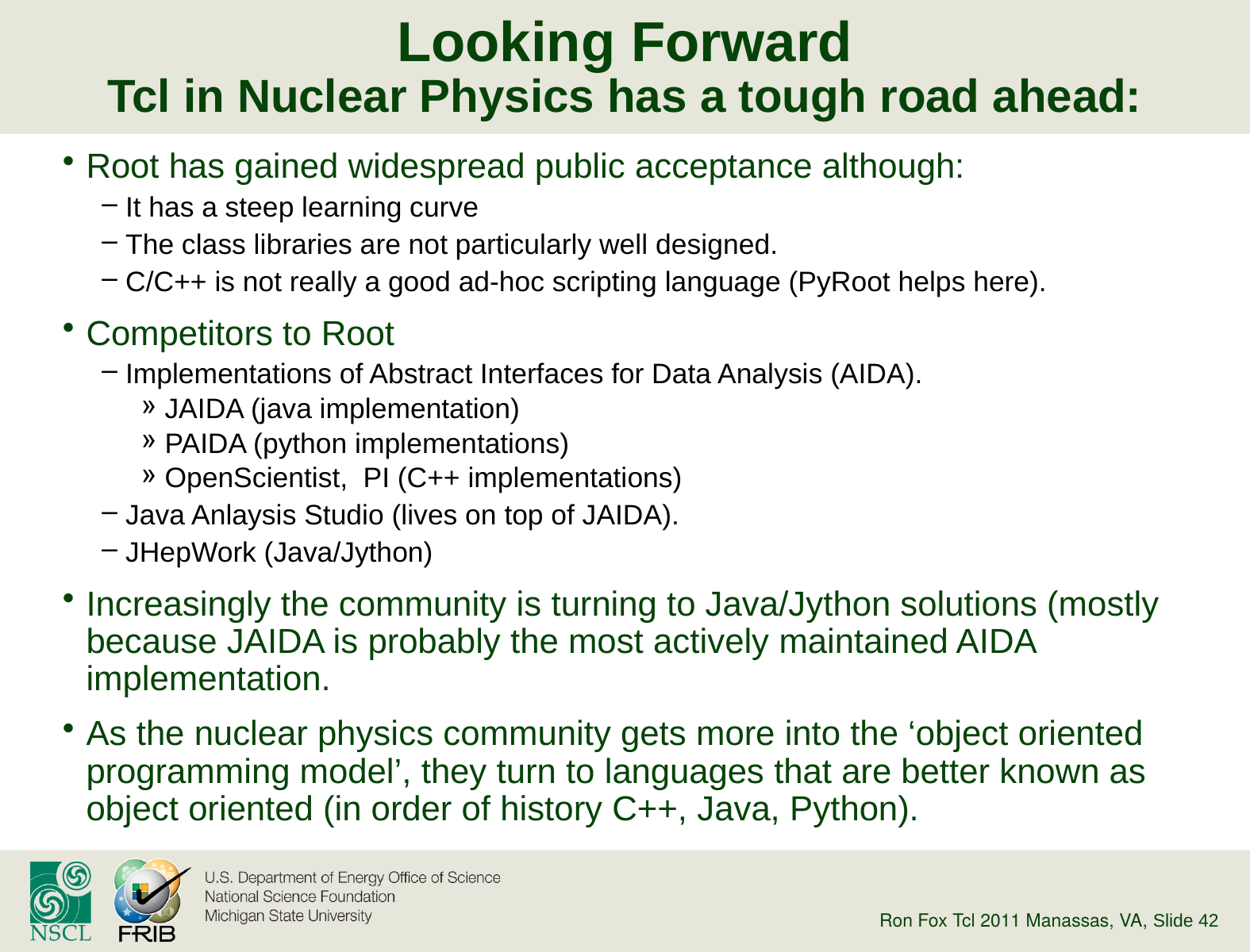

# Looking Forward Tcl in Nuclear Physics has a tough road ahead:
Root has gained widespread public acceptance although:
It has a steep learning curve
The class libraries are not particularly well designed.
C/C++ is not really a good ad-hoc scripting language (PyRoot helps here).
Competitors to Root
Implementations of Abstract Interfaces for Data Analysis (AIDA).
JAIDA (java implementation)
PAIDA (python implementations)
OpenScientist,  PI (C++ implementations)
Java Anlaysis Studio (lives on top of JAIDA).
JHepWork (Java/Jython)
Increasingly the community is turning to Java/Jython solutions (mostly because JAIDA is probably the most actively maintained AIDA implementation.
As the nuclear physics community gets more into the ‘object oriented programming model’, they turn to languages that are better known as object oriented (in order of history C++, Java, Python).